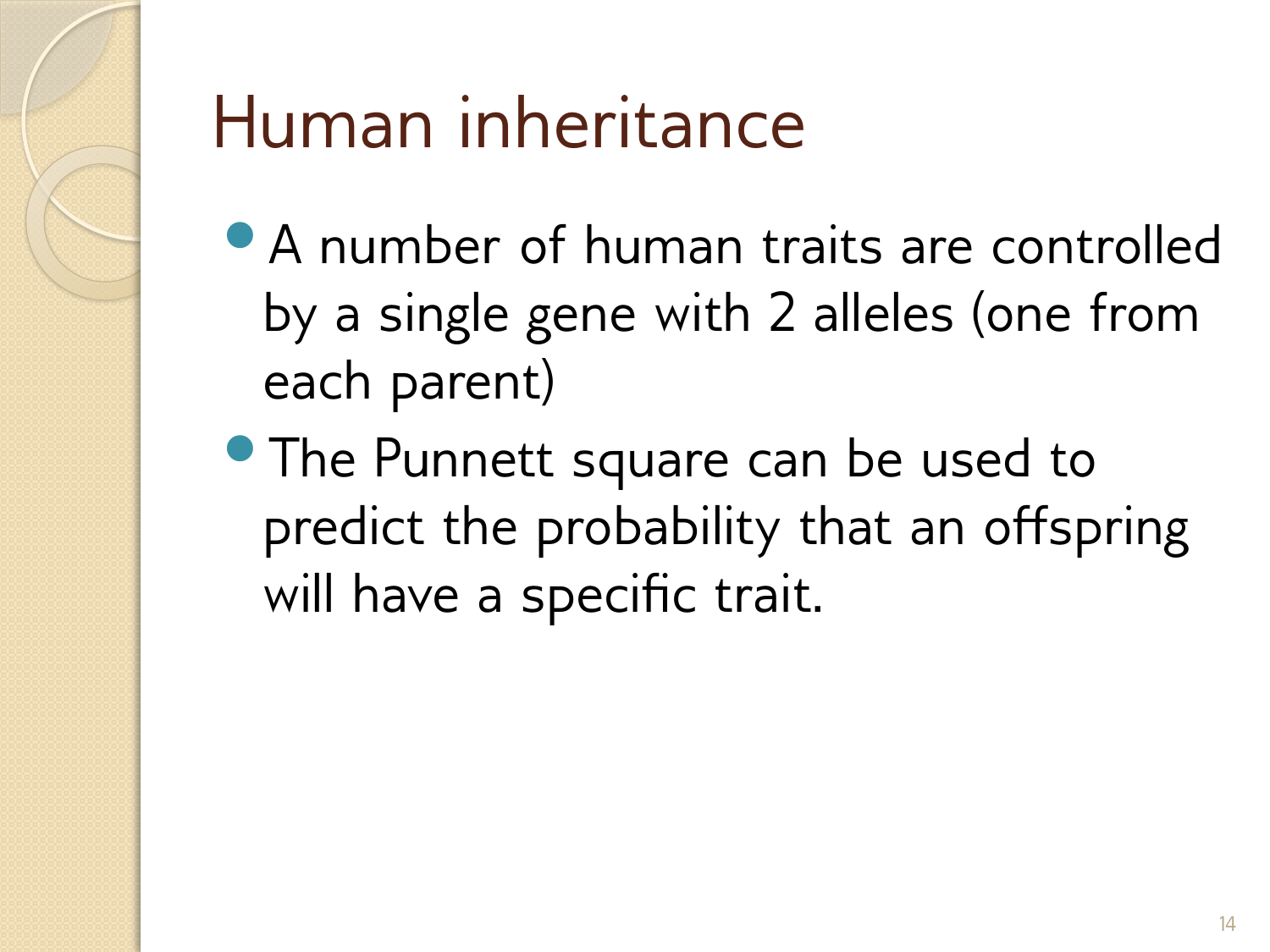

# Human inheritance
A number of human traits are controlled by a single gene with 2 alleles (one from each parent)
The Punnett square can be used to predict the probability that an offspring will have a specific trait.
14